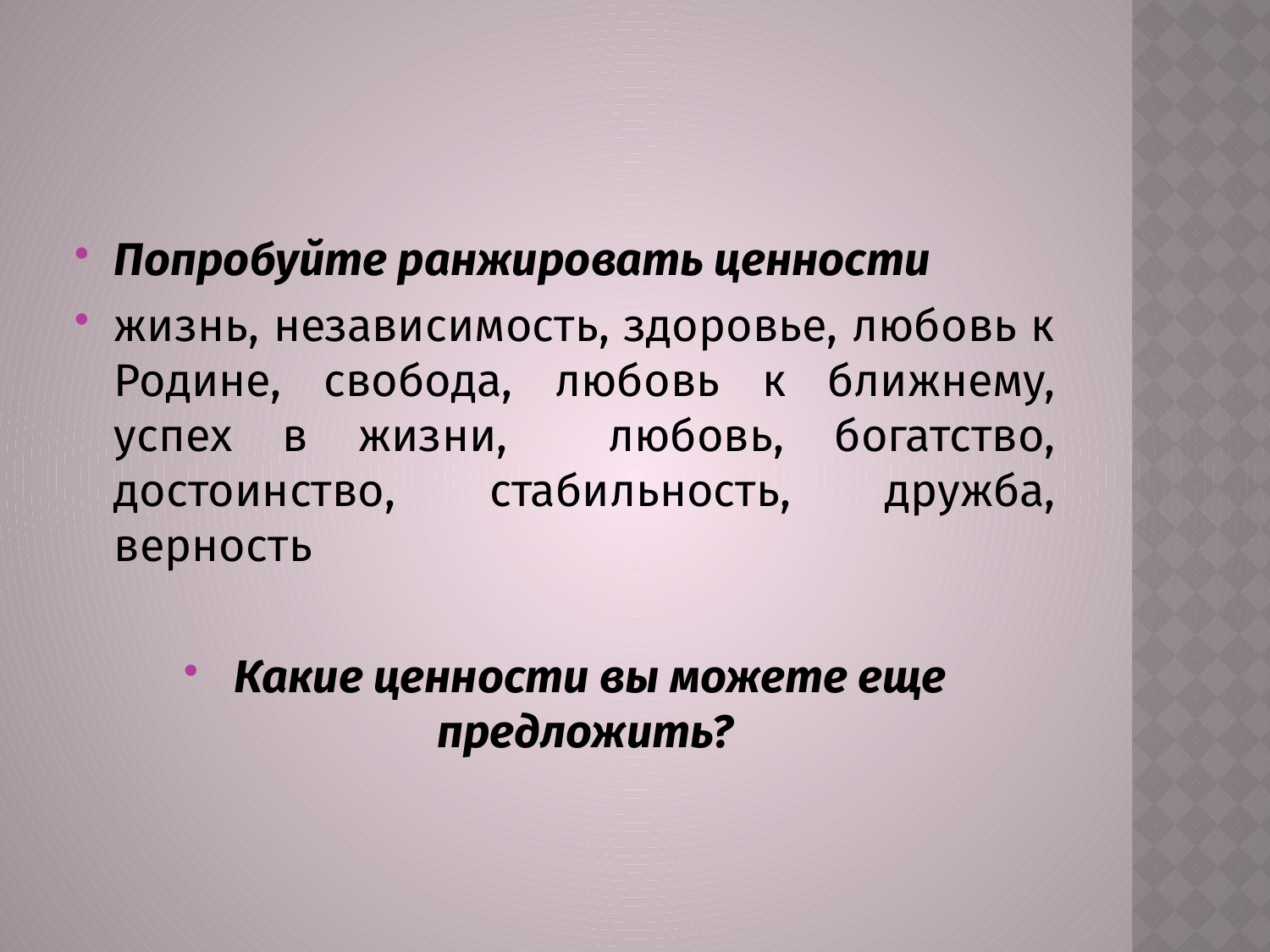

#
Попробуйте ранжировать ценности
жизнь, независимость, здоровье, любовь к Родине, свобода, любовь к ближнему, успех в жизни,  любовь, богатство, достоинство, стабильность, дружба, верность

 Какие ценности вы можете еще предложить?